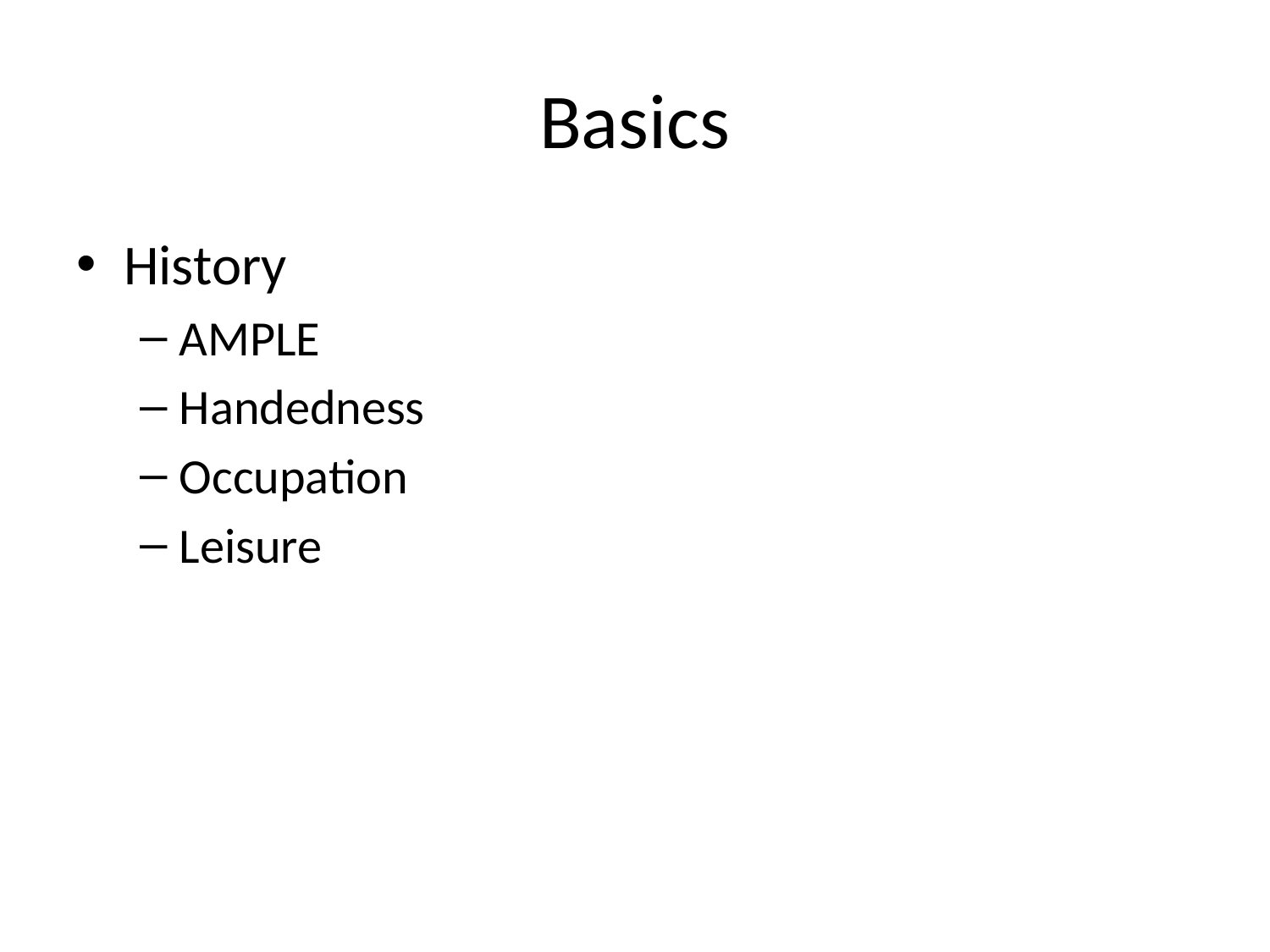

# Basics
History
AMPLE
Handedness
Occupation
Leisure